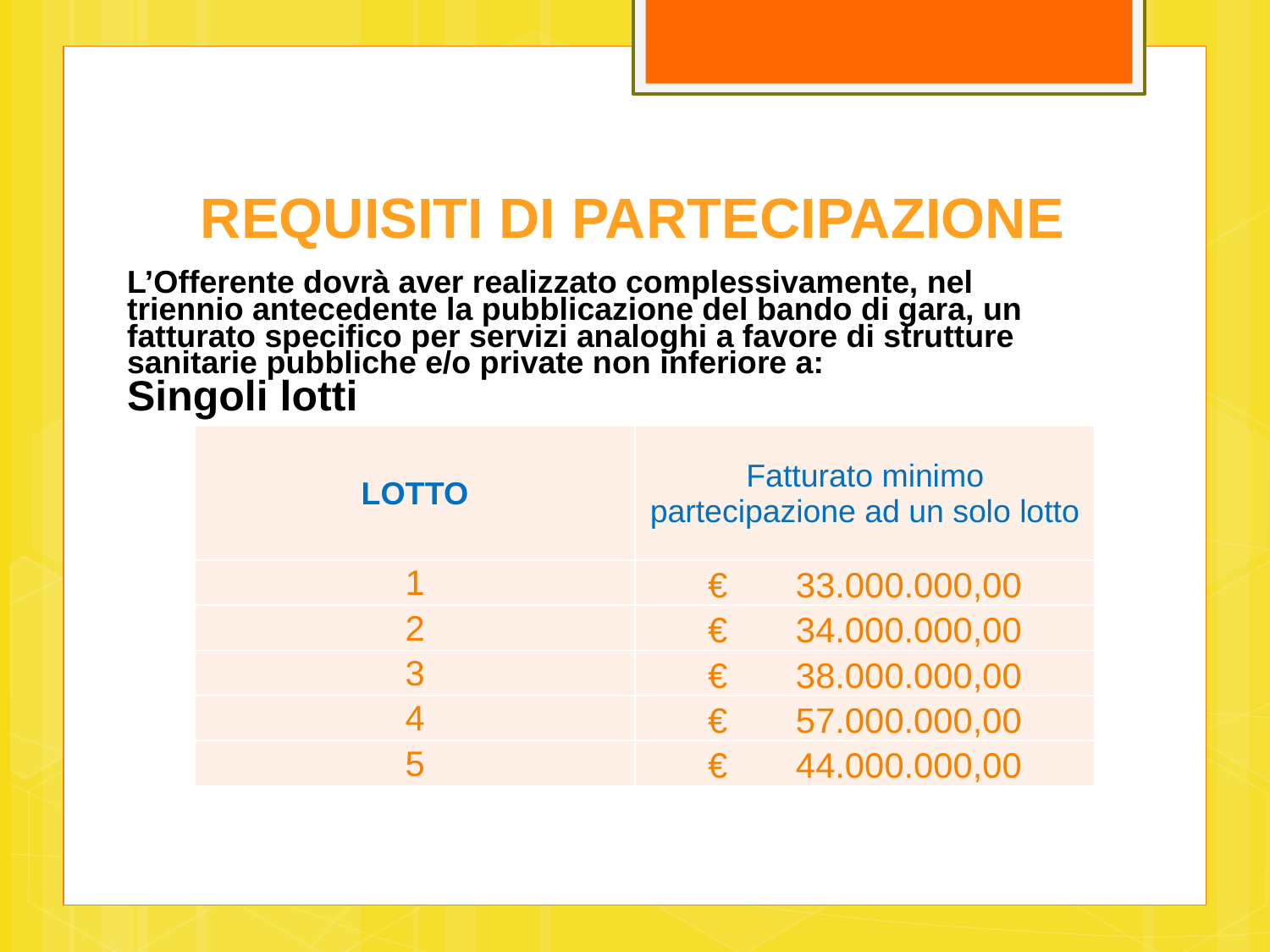

REQUISITI DI PARTECIPAZIONE
L’Offerente dovrà aver realizzato complessivamente, nel triennio antecedente la pubblicazione del bando di gara, un fatturato specifico per servizi analoghi a favore di strutture sanitarie pubbliche e/o private non inferiore a:
Singoli lotti
| LOTTO | Fatturato minimo partecipazione ad un solo lotto |
| --- | --- |
| 1 | € 33.000.000,00 |
| 2 | € 34.000.000,00 |
| 3 | € 38.000.000,00 |
| 4 | € 57.000.000,00 |
| 5 | € 44.000.000,00 |